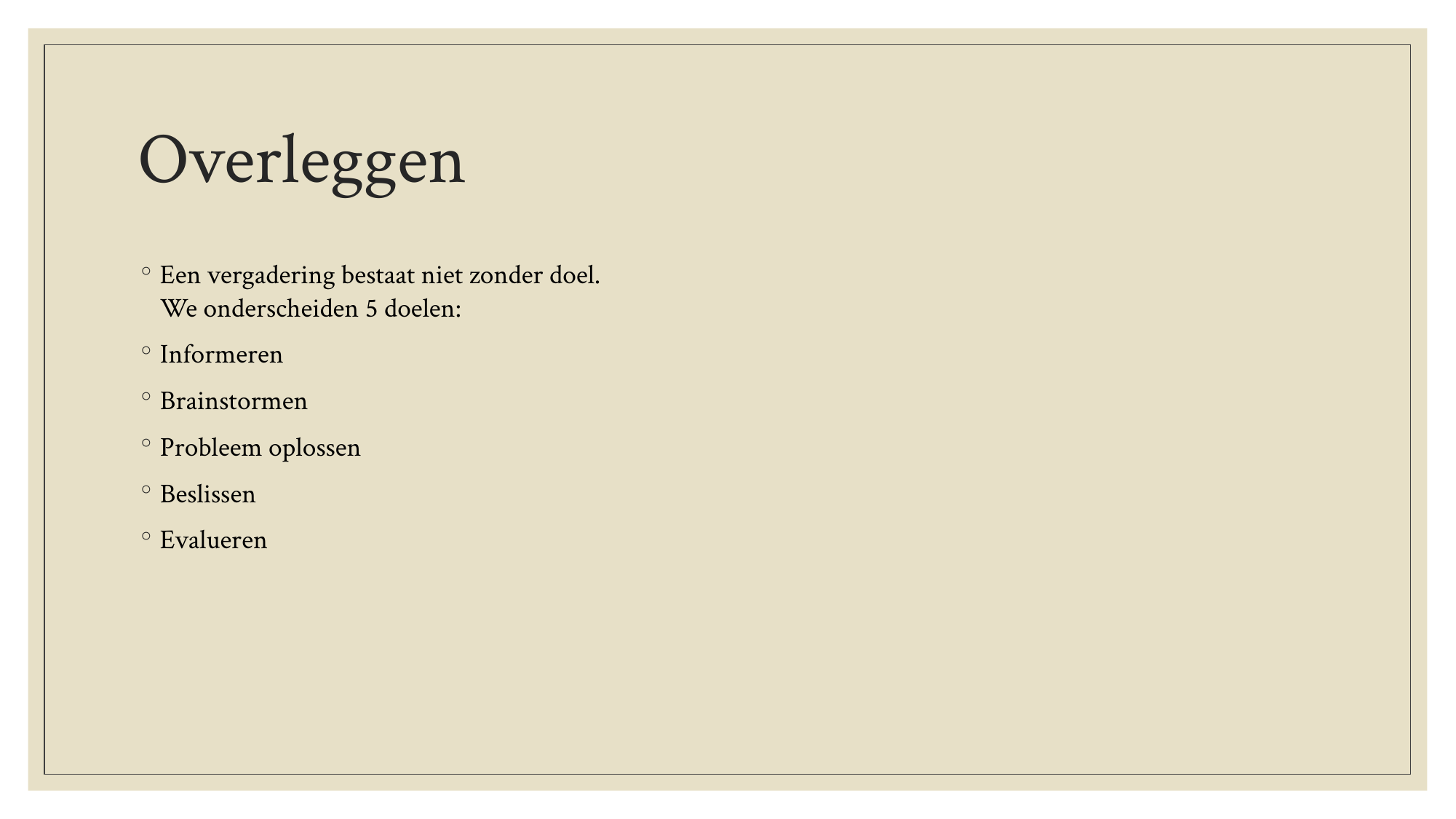

# Overleggen
Een vergadering bestaat niet zonder doel.
We onderscheiden 5 doelen:
Informeren
Brainstormen
Probleem oplossen
Beslissen
Evalueren